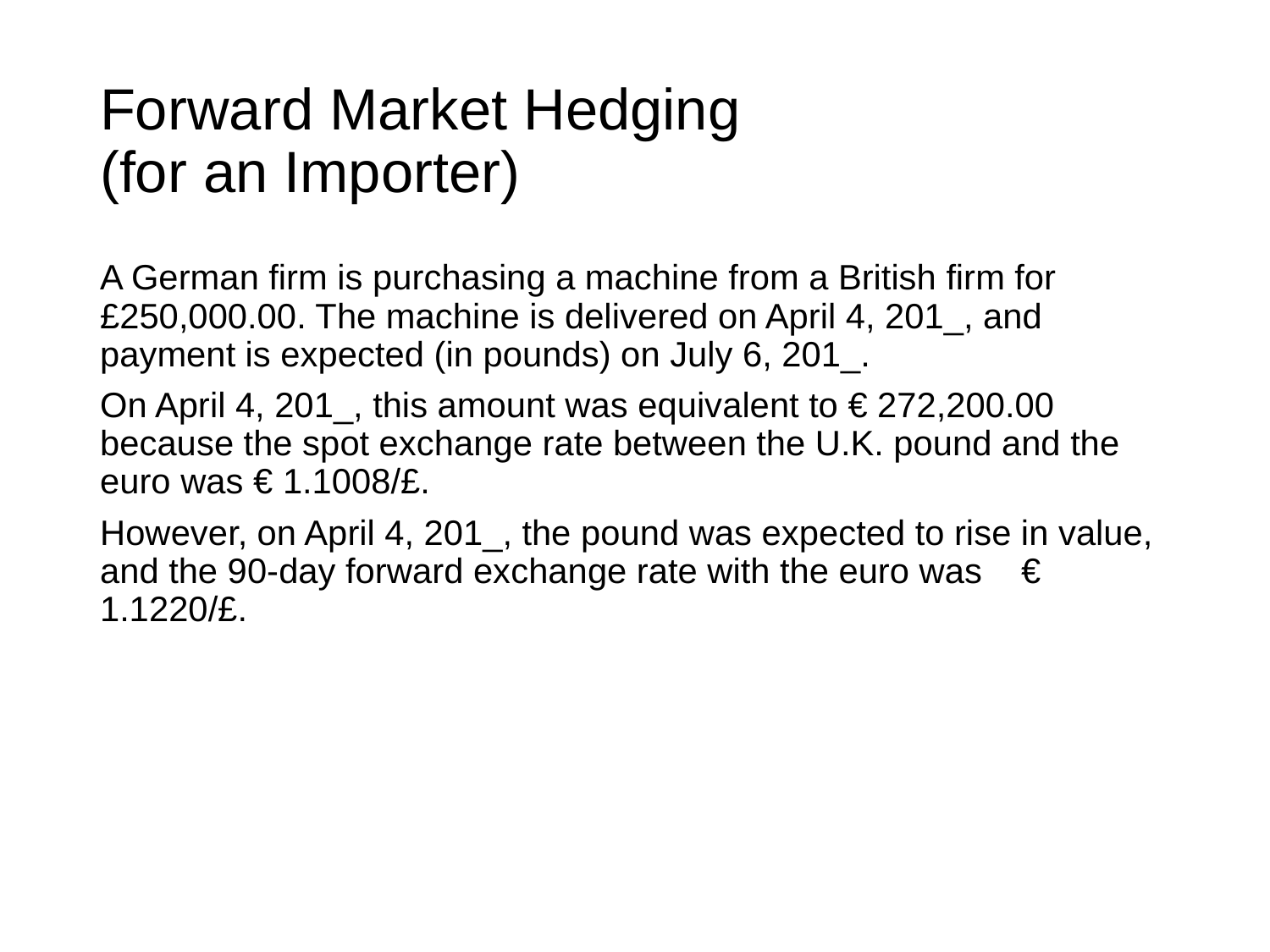

# Forward Market Hedging (for an Importer)
A German firm is purchasing a machine from a British firm for £250,000.00. The machine is delivered on April 4, 201_, and payment is expected (in pounds) on July 6, 201_.
On April 4, 201_, this amount was equivalent to € 272,200.00 because the spot exchange rate between the U.K. pound and the euro was € 1.1008/£.
However, on April 4, 201_, the pound was expected to rise in value, and the 90-day forward exchange rate with the euro was    € 1.1220/£.